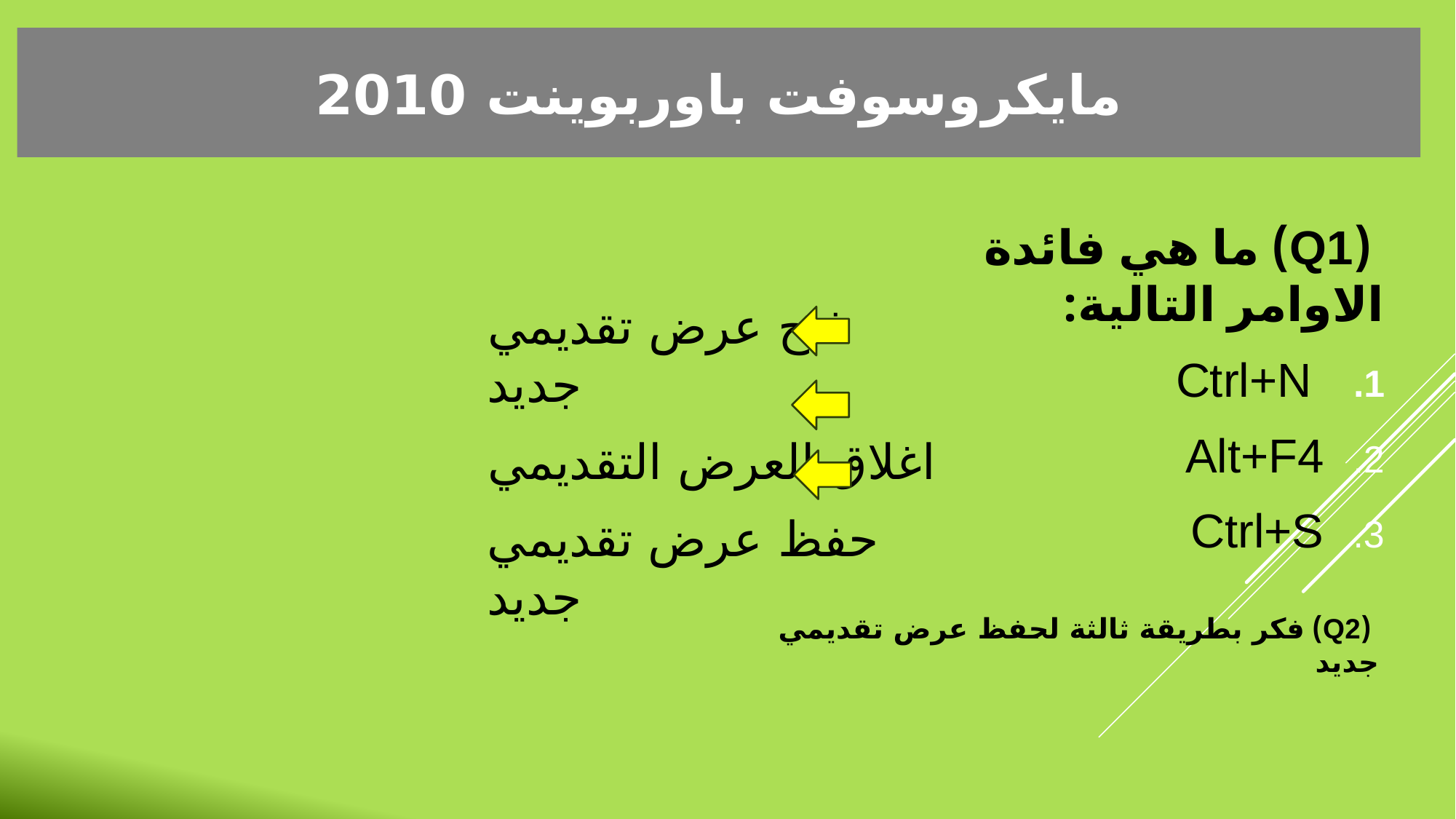

مايكروسوفت باوربوينت 2010
 (Q1) ما هي فائدة الاوامر التالية:
 Ctrl+N
Alt+F4
Ctrl+S
فتح عرض تقديمي جديد
اغلاق العرض التقديمي
حفظ عرض تقديمي جديد

 (Q2) فكر بطريقة ثالثة لحفظ عرض تقديمي جديد